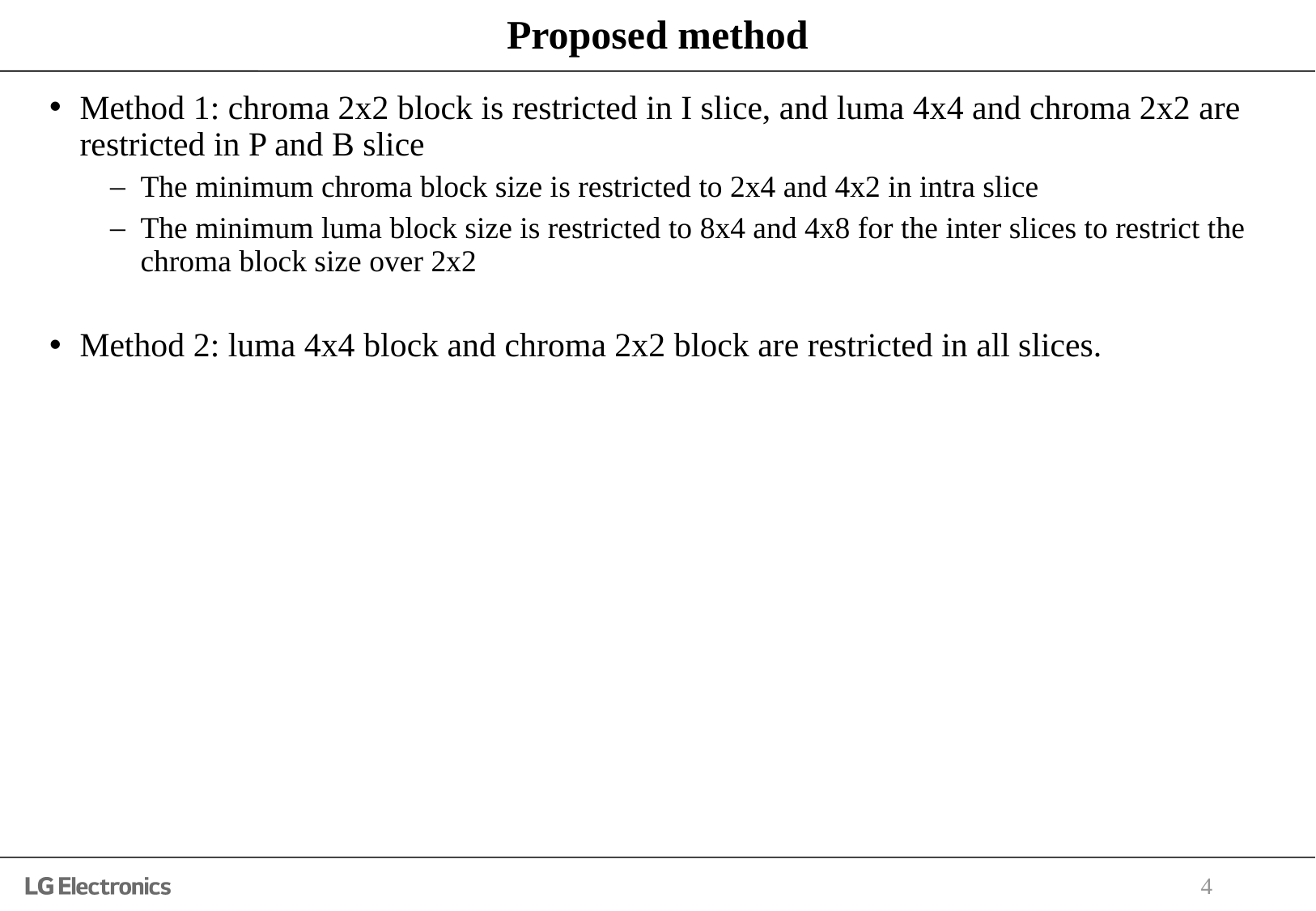

# Proposed method
Method 1: chroma 2x2 block is restricted in I slice, and luma 4x4 and chroma 2x2 are restricted in P and B slice
The minimum chroma block size is restricted to 2x4 and 4x2 in intra slice
The minimum luma block size is restricted to 8x4 and 4x8 for the inter slices to restrict the chroma block size over 2x2
Method 2: luma 4x4 block and chroma 2x2 block are restricted in all slices.

4